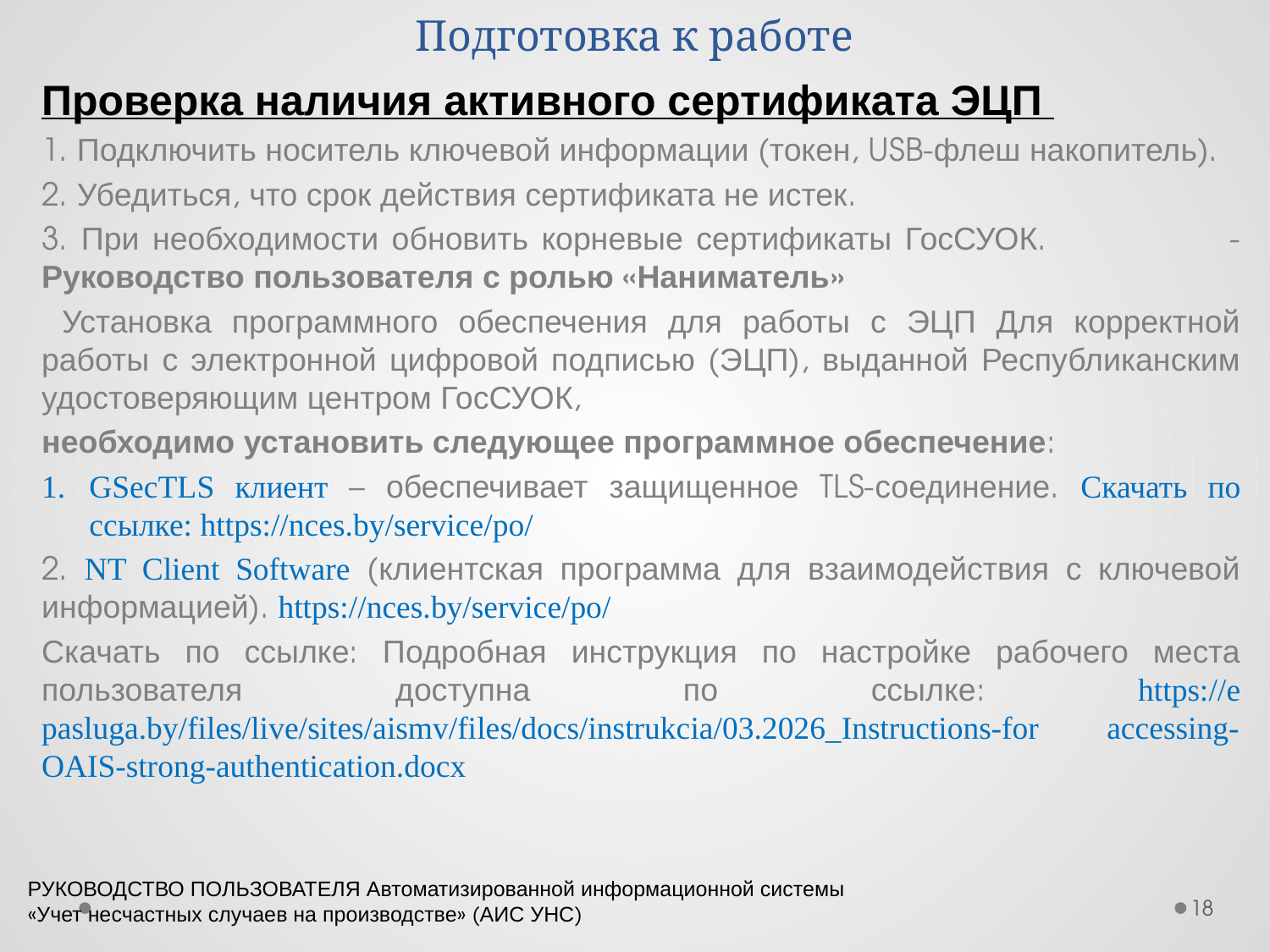

Подготовка к работе
Проверка наличия активного сертификата ЭЦП
1. Подключить носитель ключевой информации (токен, USB-флеш накопитель).
2. Убедиться, что срок действия сертификата не истек.
3. При необходимости обновить корневые сертификаты ГосСУОК.              - Руководство пользователя с ролью «Наниматель»
 Установка программного обеспечения для работы с ЭЦП Для корректной работы с электронной цифровой подписью (ЭЦП), выданной Республиканским удостоверяющим центром ГосСУОК,
необходимо установить следующее программное обеспечение:
GSecTLS клиент – обеспечивает защищенное TLS-соединение. Скачать по ссылке: https://nces.by/service/po/
2. NT Client Software (клиентская программа для взаимодействия с ключевой информацией). https://nces.by/service/po/
Скачать по ссылке: Подробная инструкция по настройке рабочего места пользователя доступна по ссылке: https://e pasluga.by/files/live/sites/aismv/files/docs/instrukcia/03.2026_Instructions-for accessing-OAIS-strong-authentication.docx
РУКОВОДСТВО ПОЛЬЗОВАТЕЛЯ Автоматизированной информационной системы «Учет несчастных случаев на производстве» (АИС УНС)
18